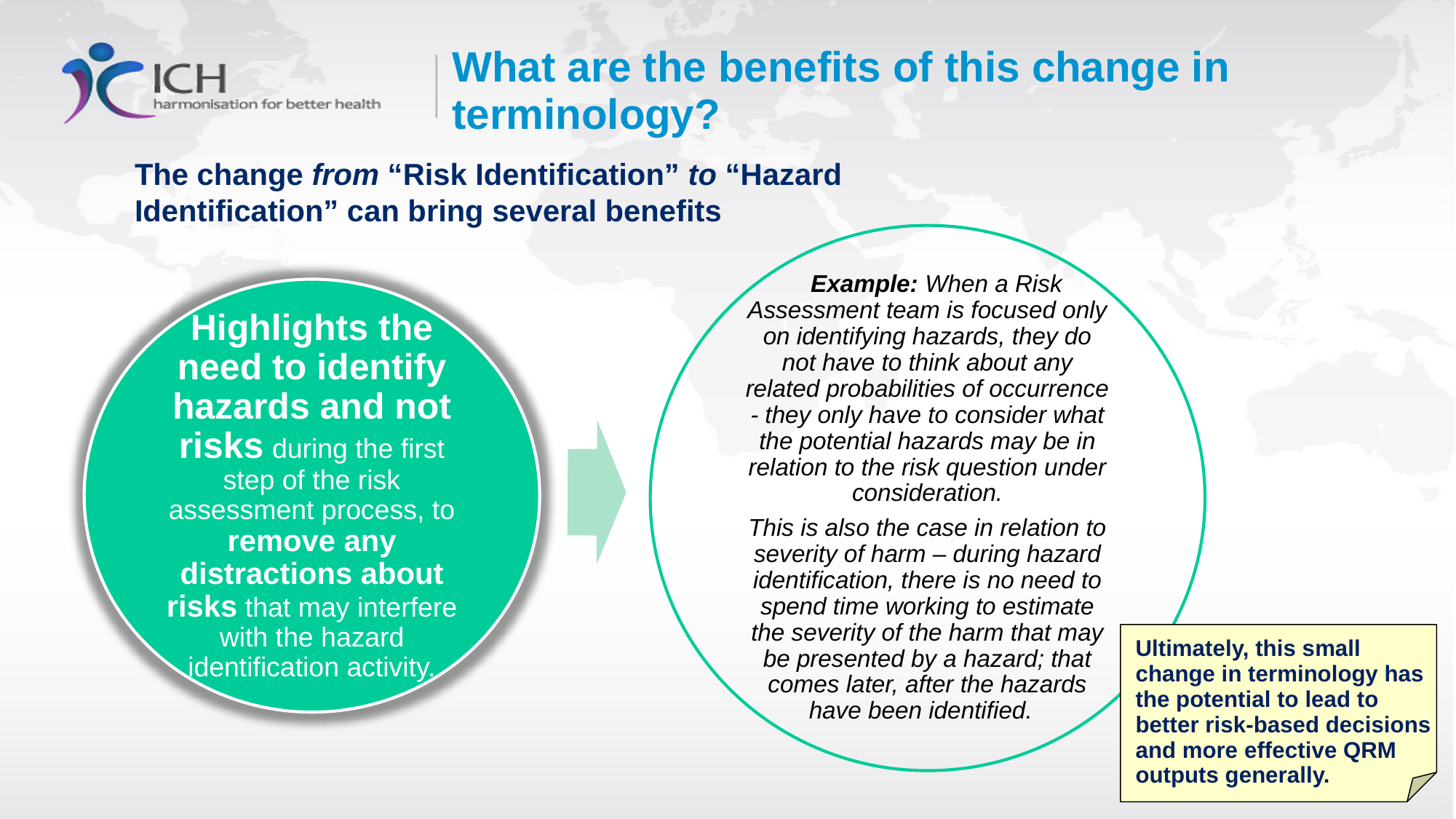

# What are the benefits of this change in terminology?
Highlights the need to identify hazards and not risks during the first step of the risk assessment process, to remove any distractions about risks that may interfere with the hazard identification activity.

   Example: When a Risk Assessment team is focused only on identifying hazards, they do not have to think about any related probabilities of occurrence - they only have to consider what the potential hazards may be in relation to the risk question under consideration.
This is also the case in relation to severity of harm – during hazard identification, there is no need to spend time working to estimate the severity of the harm that may be presented by a hazard; that comes later, after the hazards have been identified.
The change from “Risk Identification” to “Hazard Identification” can bring several benefits

Ultimately, this small change in terminology has the potential to lead to better risk-based decisions and more effective QRM outputs generally.
7